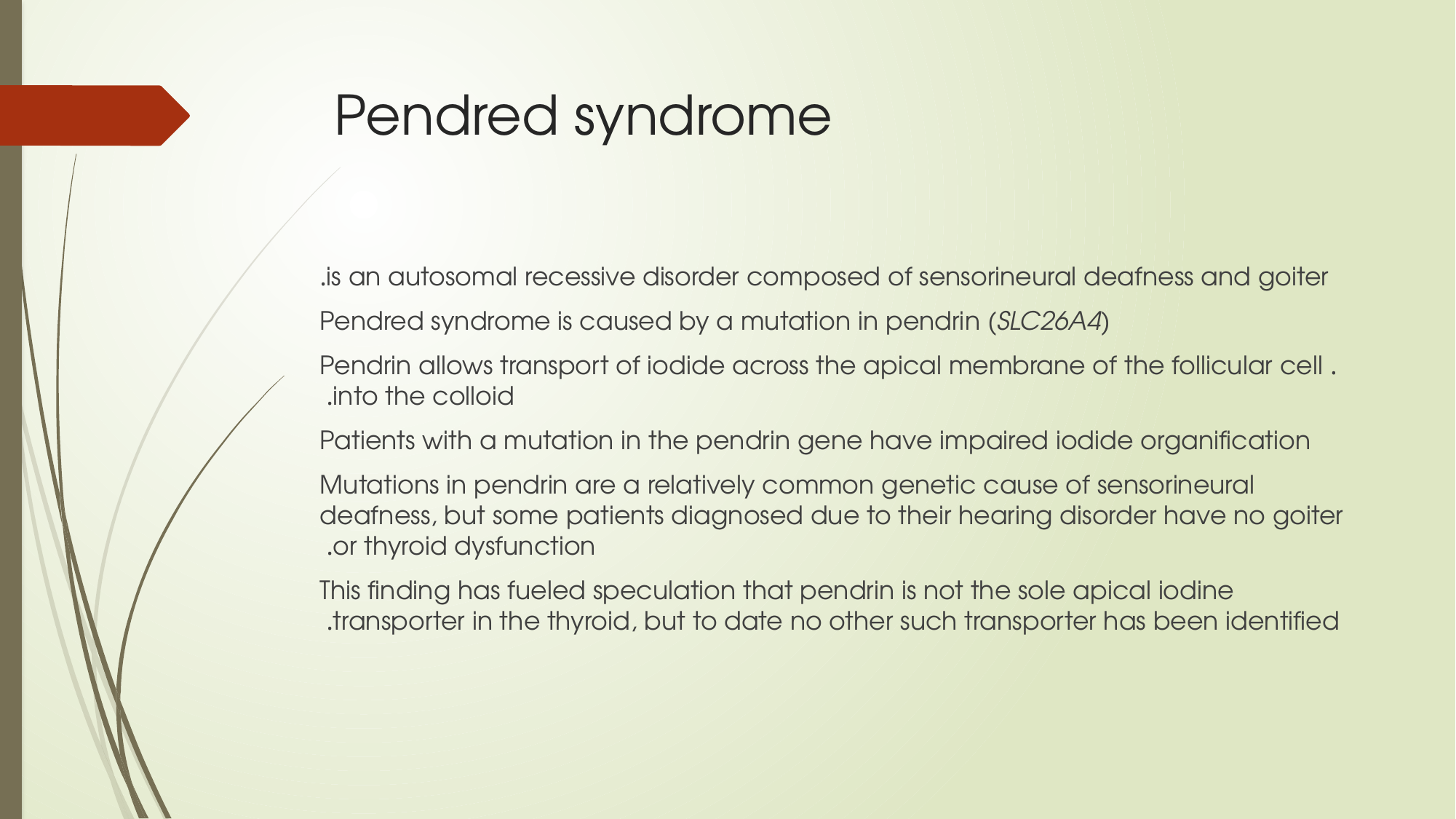

# Pendred syndrome
is an autosomal recessive disorder composed of sensorineural deafness and goiter.
 Pendred syndrome is caused by a mutation in pendrin (SLC26A4)
. Pendrin allows transport of iodide across the apical membrane of the follicular cell into the colloid.
Patients with a mutation in the pendrin gene have impaired iodide organification
 Mutations in pendrin are a relatively common genetic cause of sensorineural deafness, but some patients diagnosed due to their hearing disorder have no goiter or thyroid dysfunction.
This finding has fueled speculation that pendrin is not the sole apical iodine transporter in the thyroid, but to date no other such transporter has been identified.